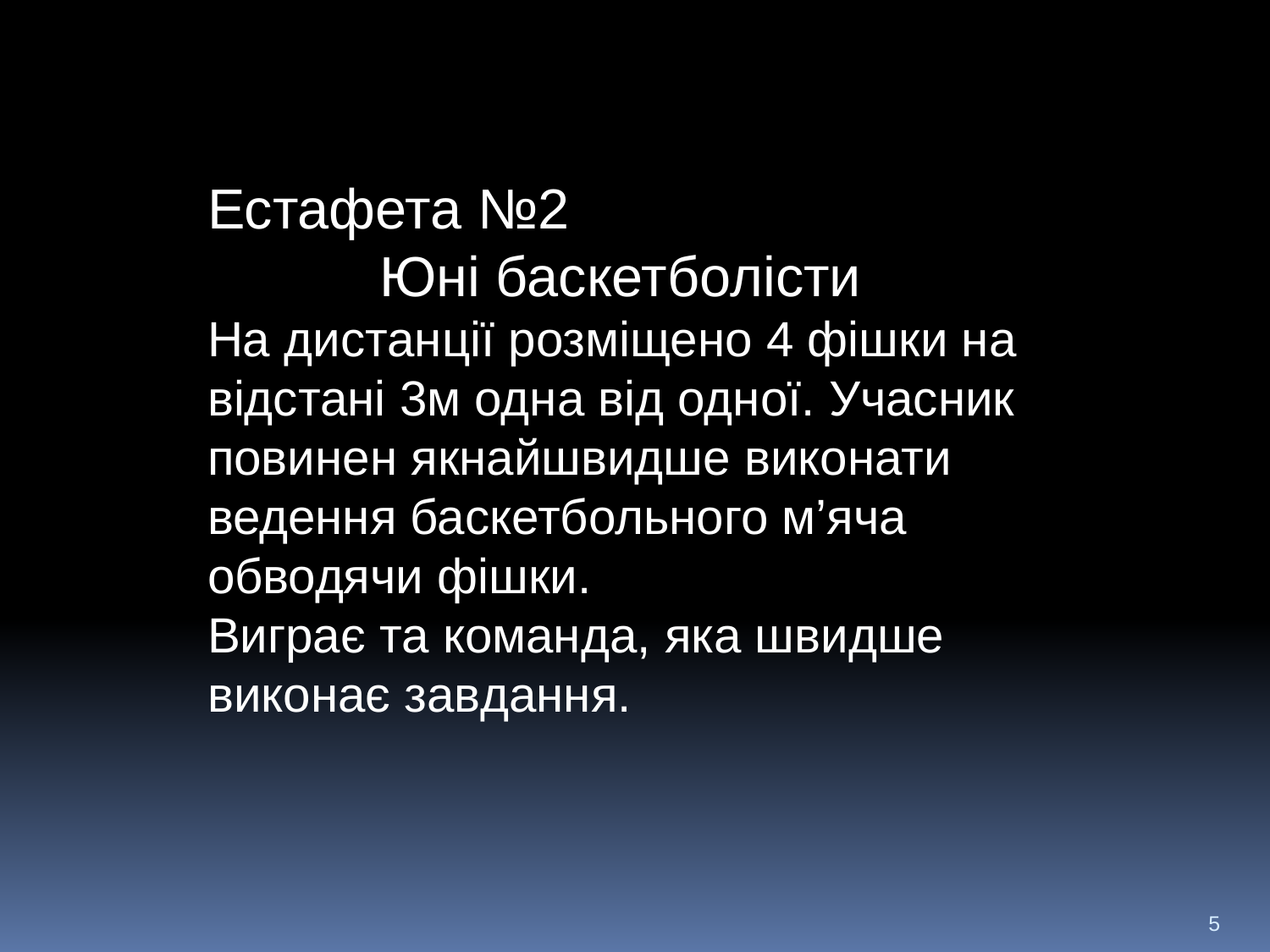

Естафета №2
           Юні баскетболісти
На дистанції розміщено 4 фішки на відстані 3м одна від одної. Учасник повинен якнайшвидше виконати ведення баскетбольного м’яча обводячи фішки.
Виграє та команда, яка швидше виконає завдання.
5